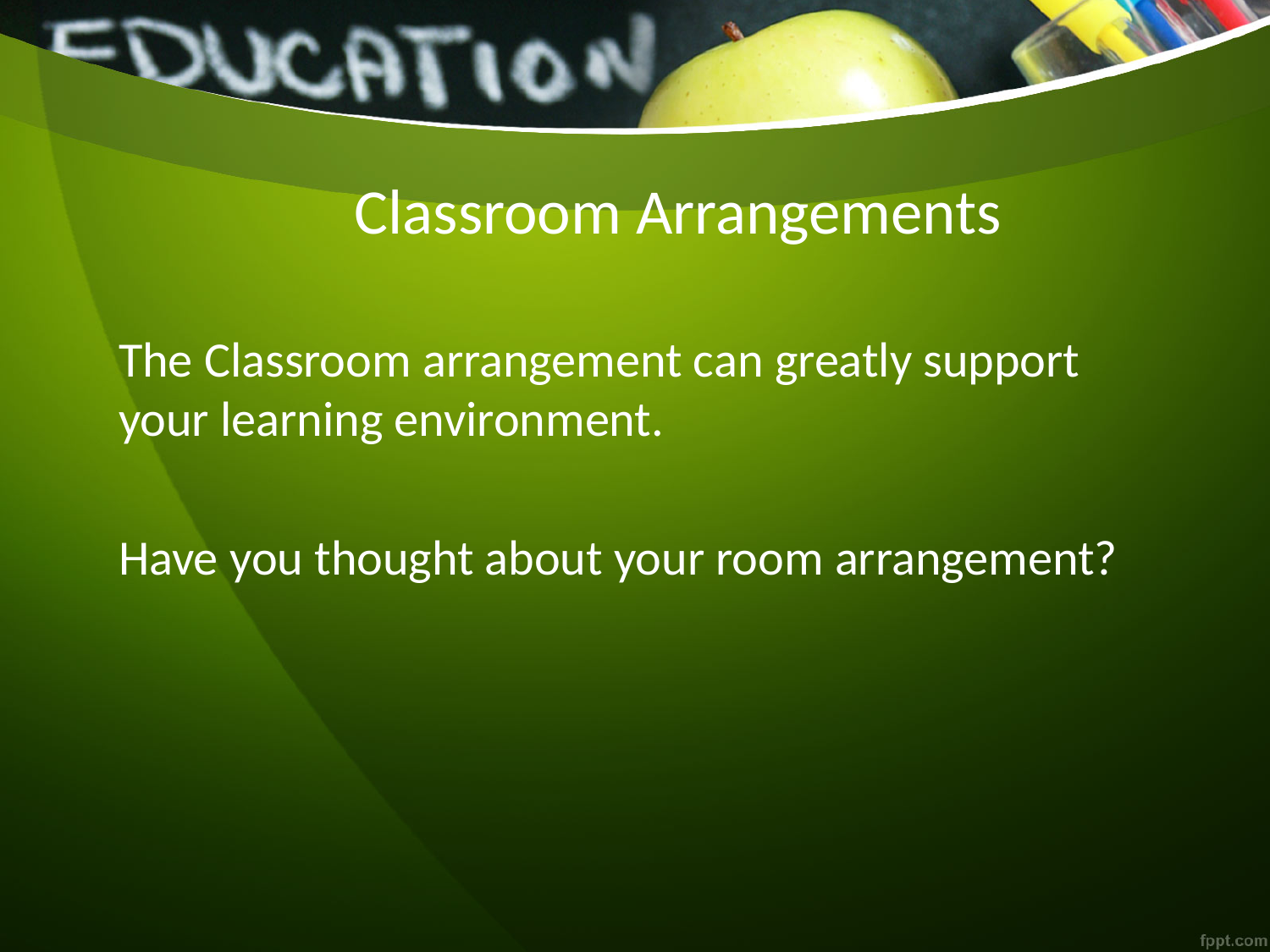

# Classroom Arrangements

The Classroom arrangement can greatly support your learning environment.

Have you thought about your room arrangement?